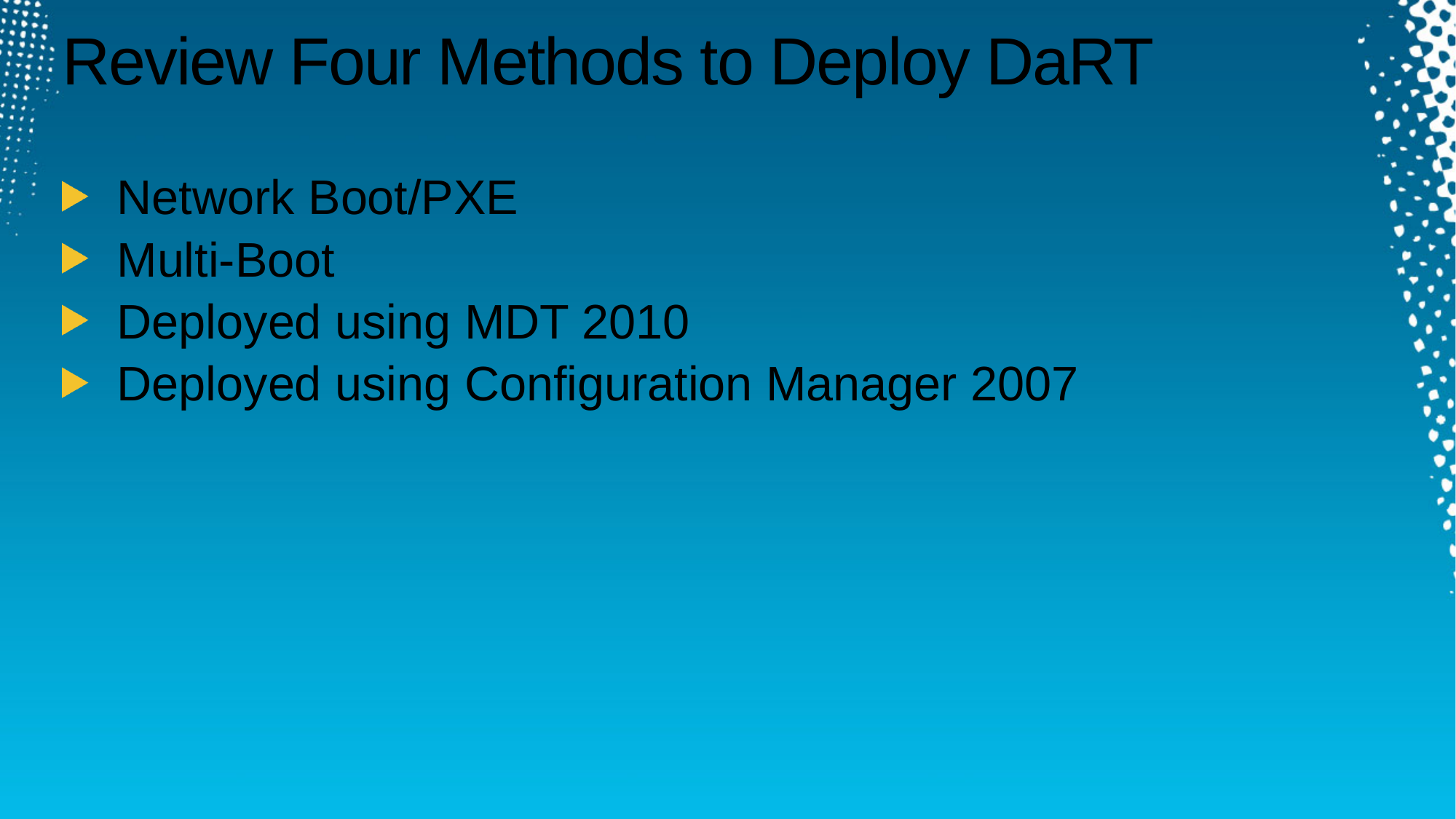

# Review Four Methods to Deploy DaRT
Network Boot/PXE
Multi-Boot
Deployed using MDT 2010
Deployed using Configuration Manager 2007